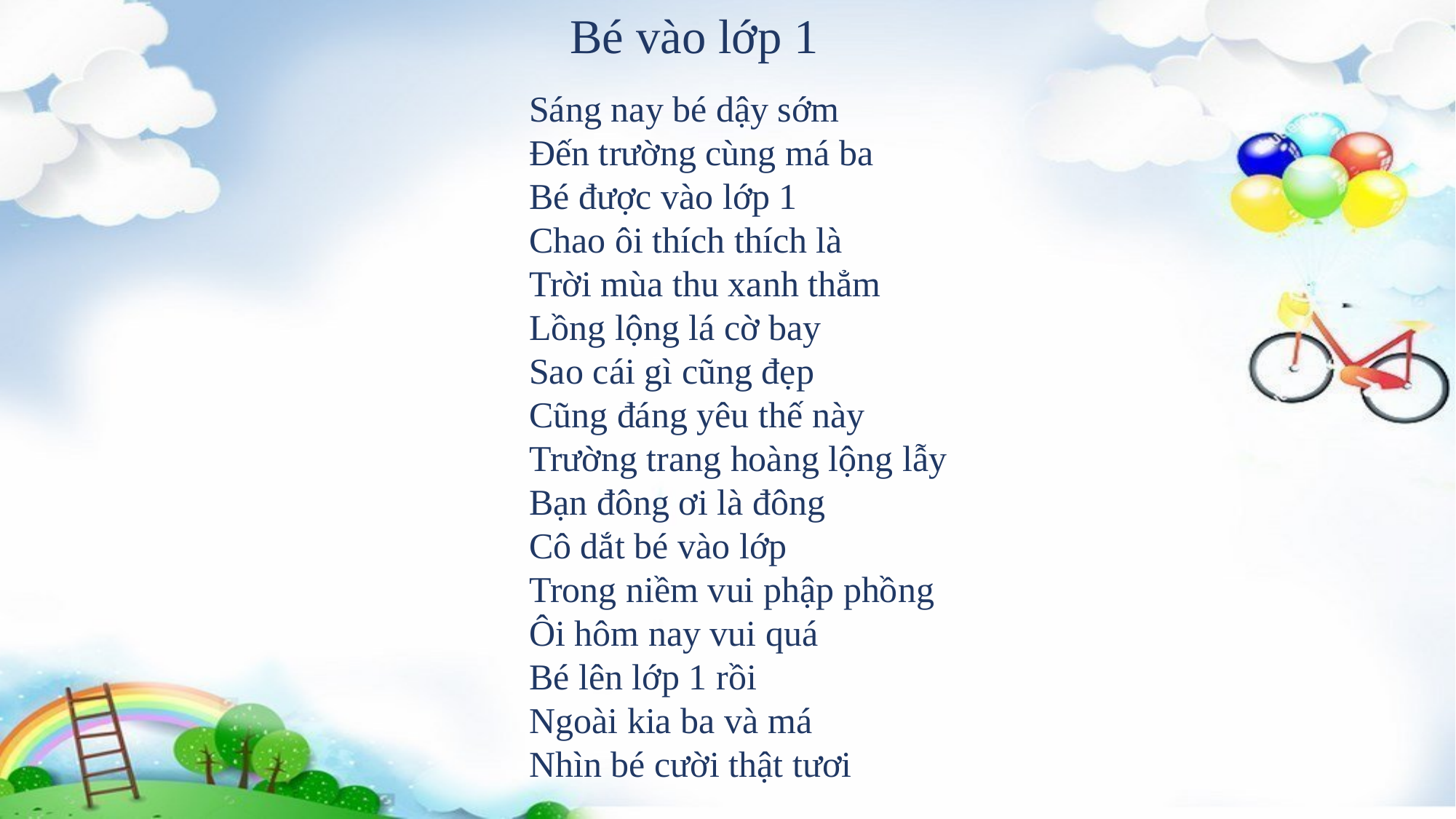

Bé vào lớp 1

Sáng nay bé dậy sớm
Đến trường cùng má ba
Bé được vào lớp 1
Chao ôi thích thích là
Trời mùa thu xanh thẳm
Lồng lộng lá cờ bay
Sao cái gì cũng đẹp
Cũng đáng yêu thế này
Trường trang hoàng lộng lẫy
Bạn đông ơi là đông
Cô dắt bé vào lớp
Trong niềm vui phập phồng
Ôi hôm nay vui quá
Bé lên lớp 1 rồi
Ngoài kia ba và má
Nhìn bé cười thật tươi